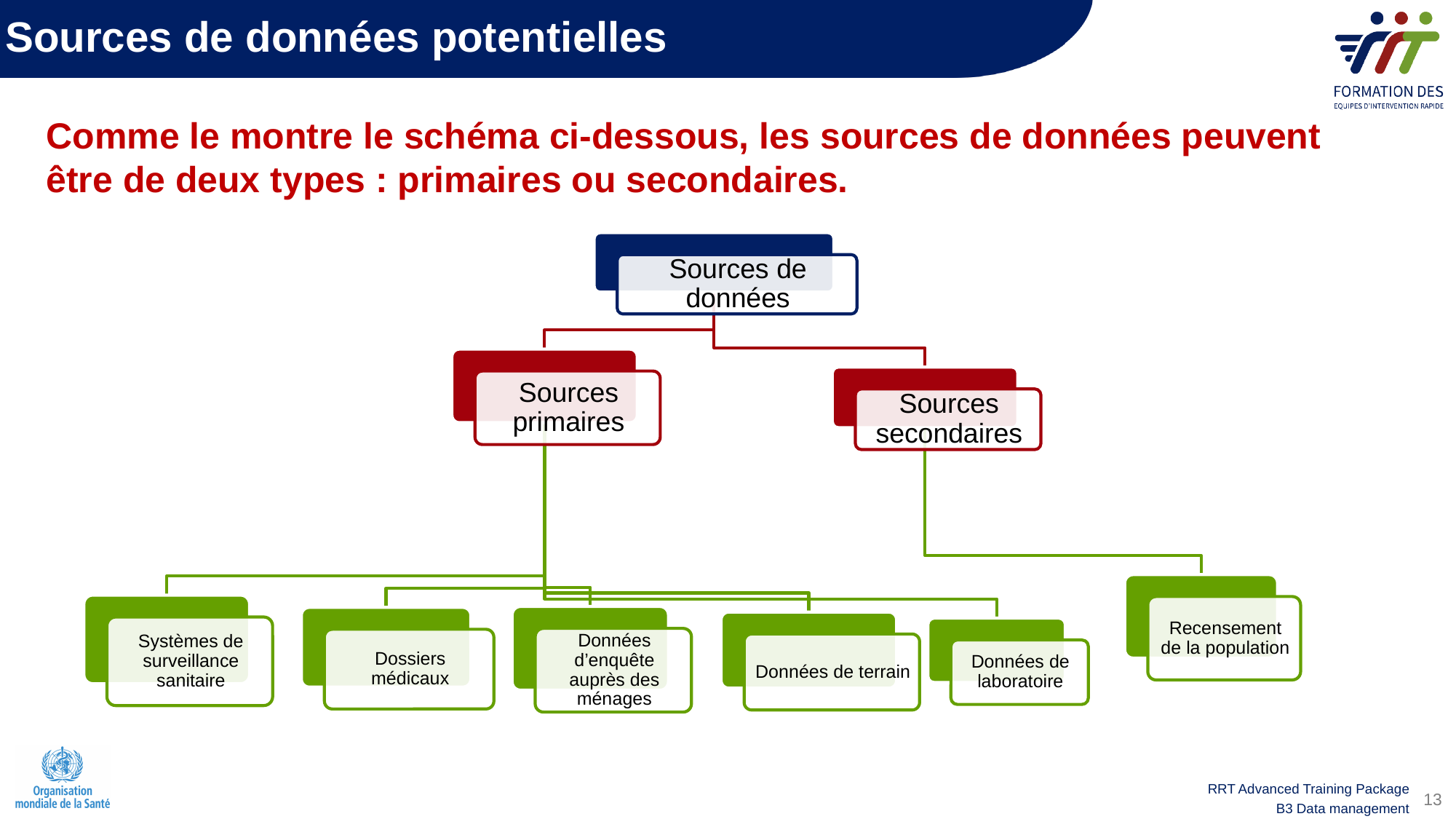

Sources de données potentielles
Comme le montre le schéma ci-dessous, les sources de données peuvent être de deux types : primaires ou secondaires.
Sources de données
Sources primaires
Systèmes de surveillance sanitaire
Dossiers médicaux
Données d’enquête auprès des ménages
Données de terrain
Données de laboratoire
Sources secondaires
Recensement de la population